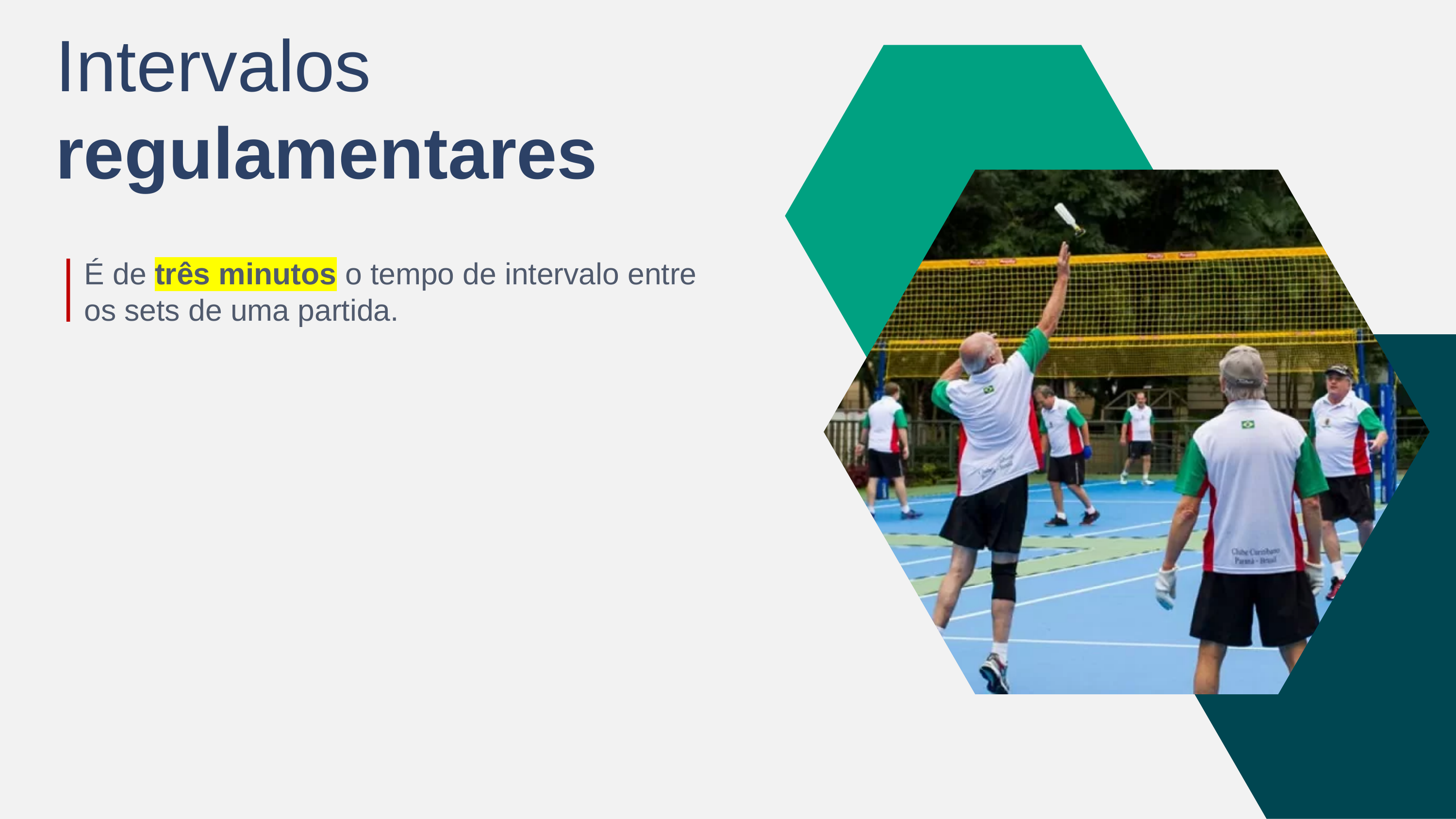

Intervalos
regulamentares .

É de três minutos o tempo de intervalo entre os sets de uma partida.